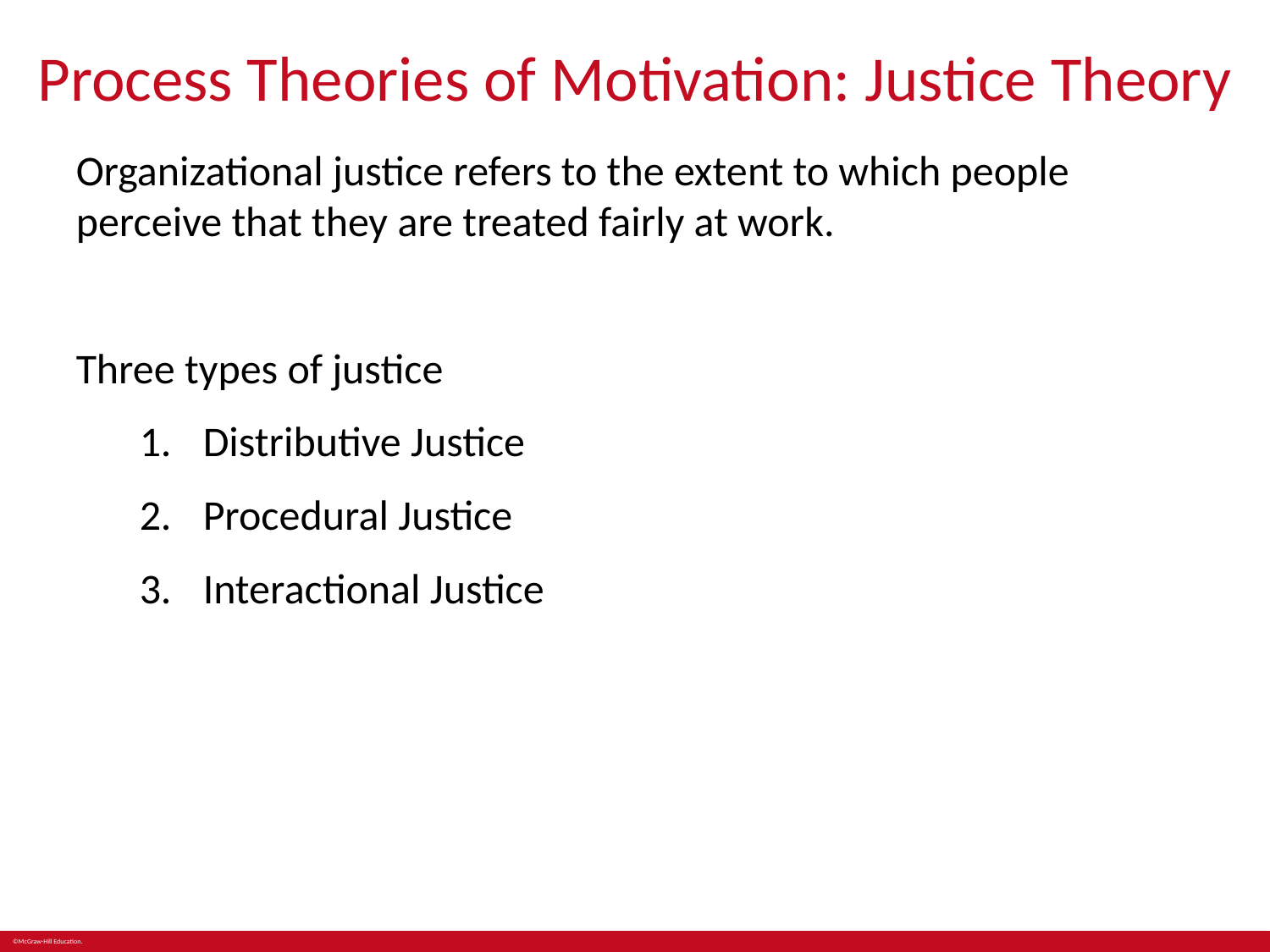

# Process Theories of Motivation: Justice Theory
Organizational justice refers to the extent to which people perceive that they are treated fairly at work.

Three types of justice
Distributive Justice
Procedural Justice
Interactional Justice